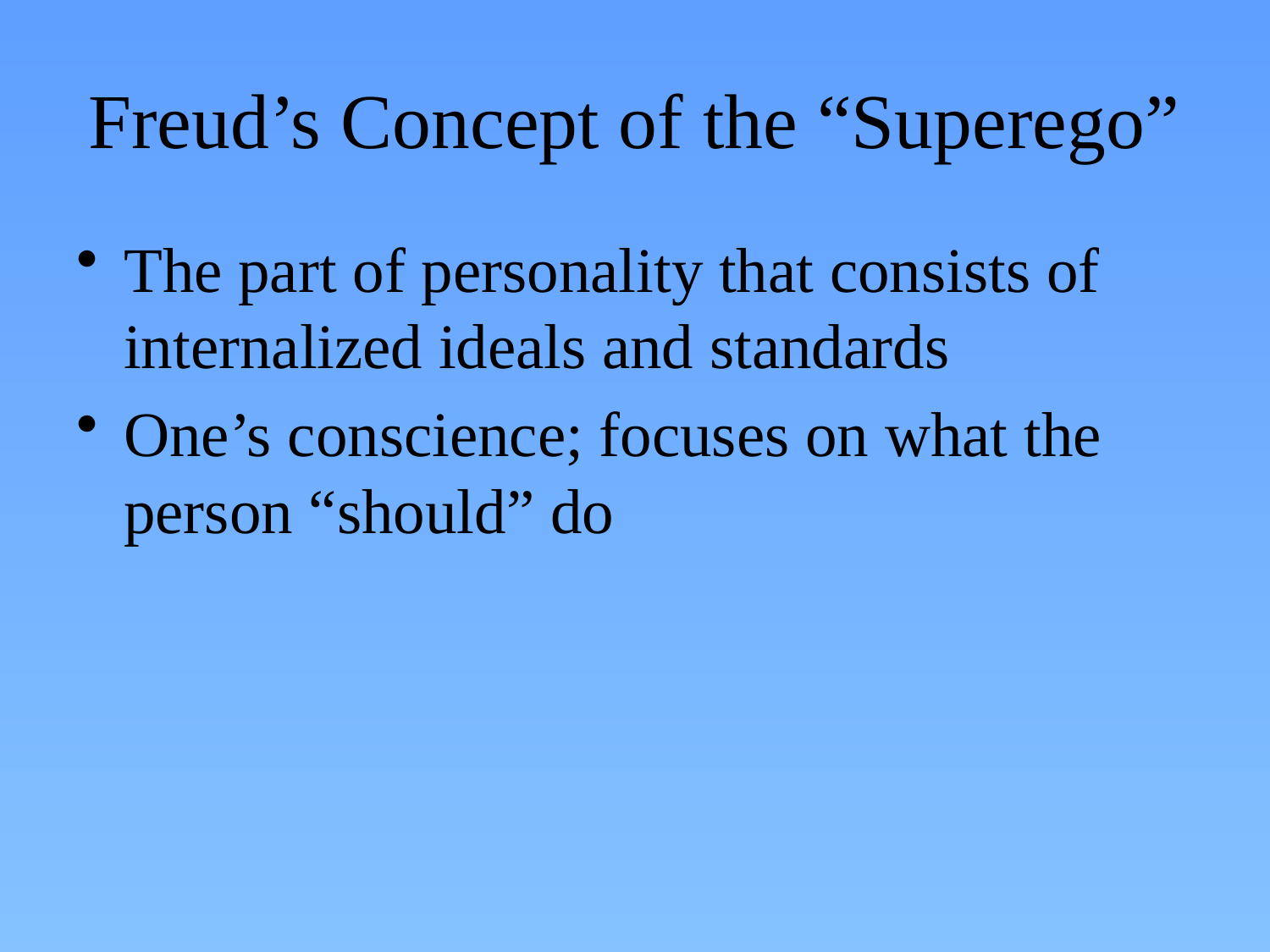

# Freud’s Concept of the “Superego”
The part of personality that consists of internalized ideals and standards
One’s conscience; focuses on what the person “should” do